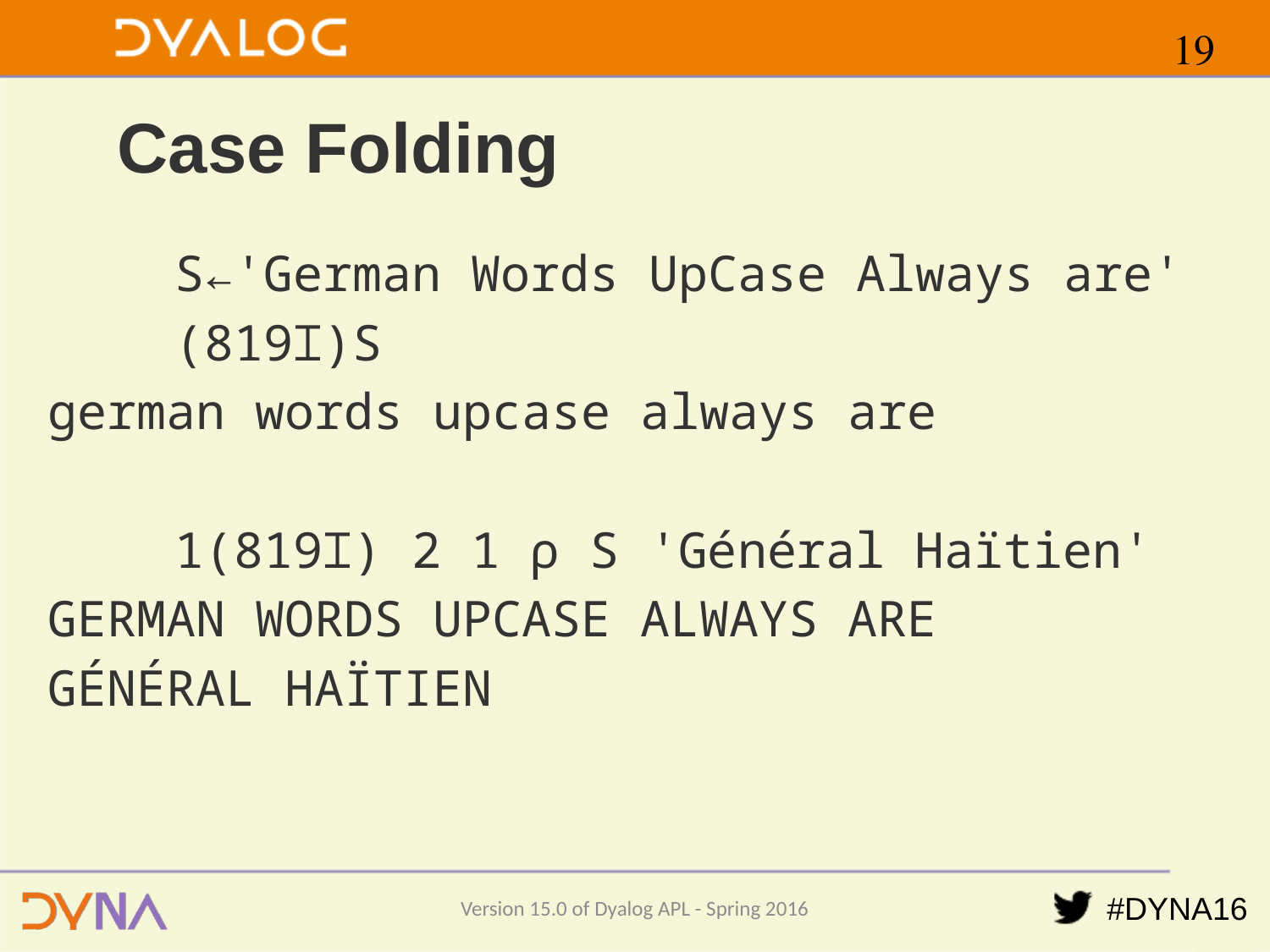

19
# Case Folding
	S←'German Words UpCase Always are'
	(819⌶)S
german words upcase always are

	1(819⌶) 2 1 ⍴ S 'Général Haïtien'
GERMAN WORDS UPCASE ALWAYS ARE
GÉNÉRAL HAÏTIEN
Version 15.0 of Dyalog APL - Spring 2016